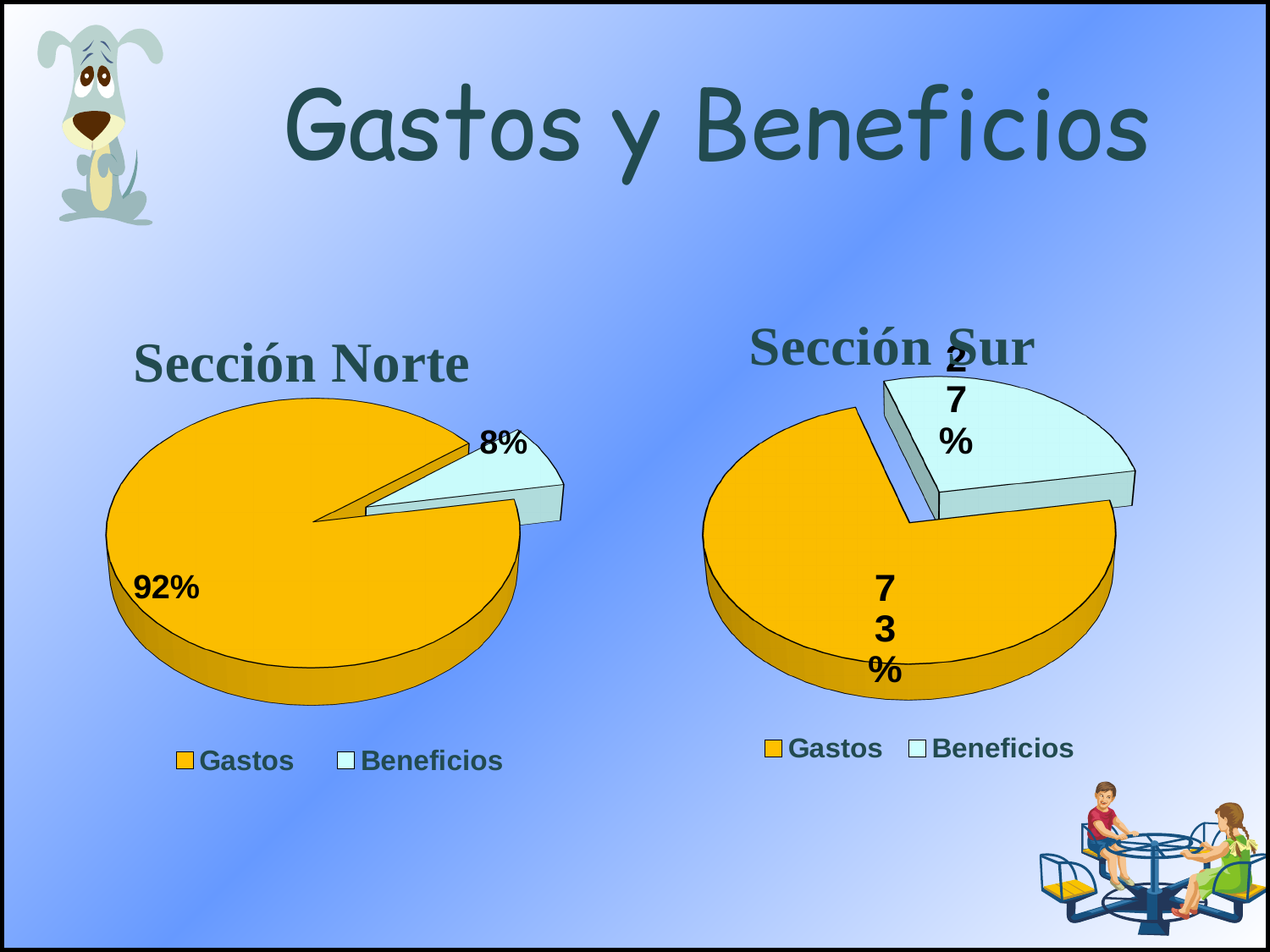

# Gastos y Beneficios

[unsupported chart]

[unsupported chart]